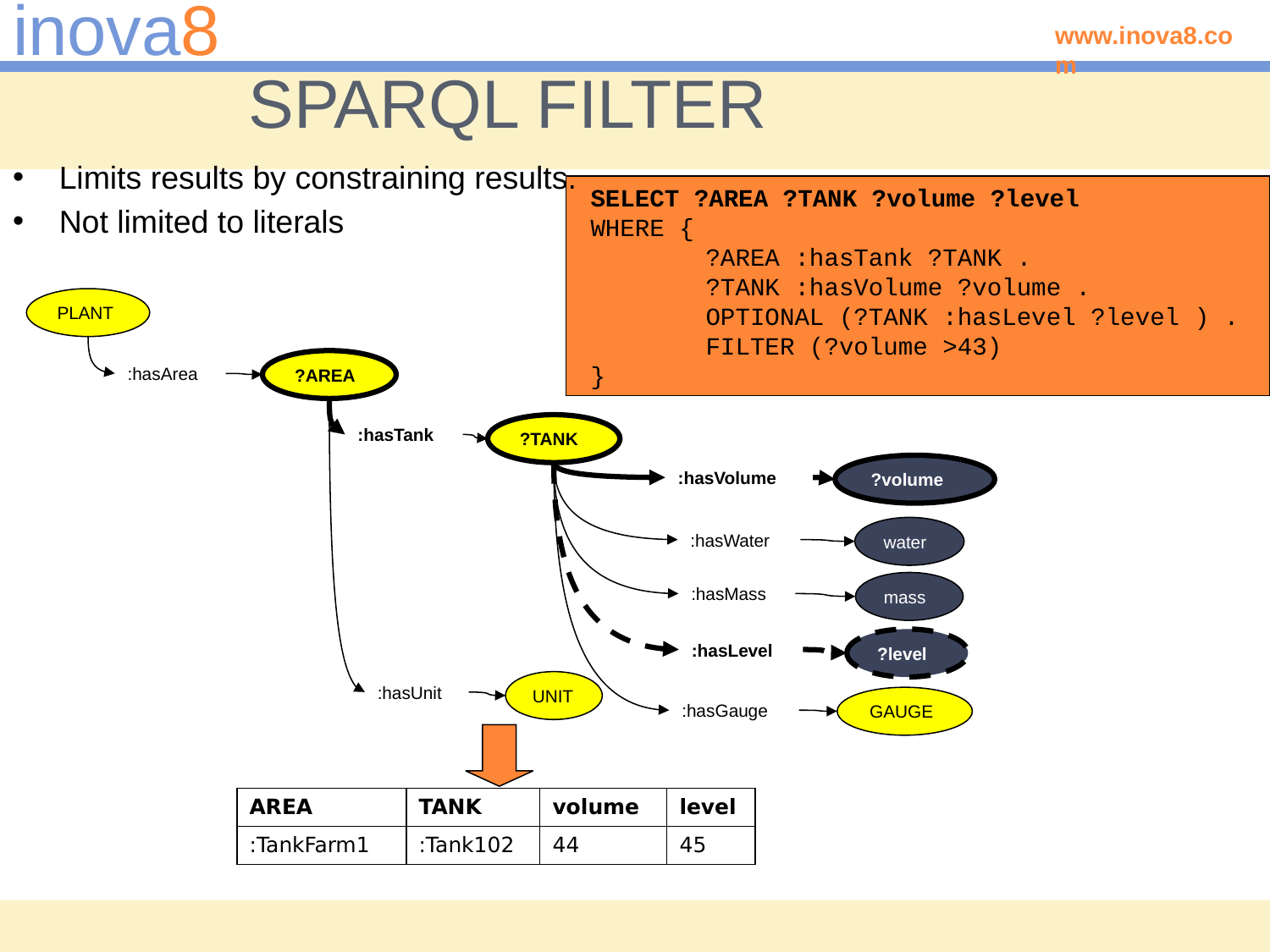

# SPARQL FILTER
Limits results by constraining results.
Not limited to literals

SELECT ?AREA ?TANK ?volume ?level
WHERE {
	?AREA :hasTank ?TANK .
	?TANK :hasVolume ?volume .
	OPTIONAL (?TANK :hasLevel ?level ) .
	FILTER (?volume >43)
}
PLANT
?AREA
:hasArea
?TANK
:hasTank
?volume
:hasVolume
water
:hasWater
mass
:hasMass
?level
:hasLevel
UNIT
:hasUnit
GAUGE
:hasGauge

| AREA | TANK | volume | level |
| --- | --- | --- | --- |
| :TankFarm1 | :Tank102 | 44 | 45 |